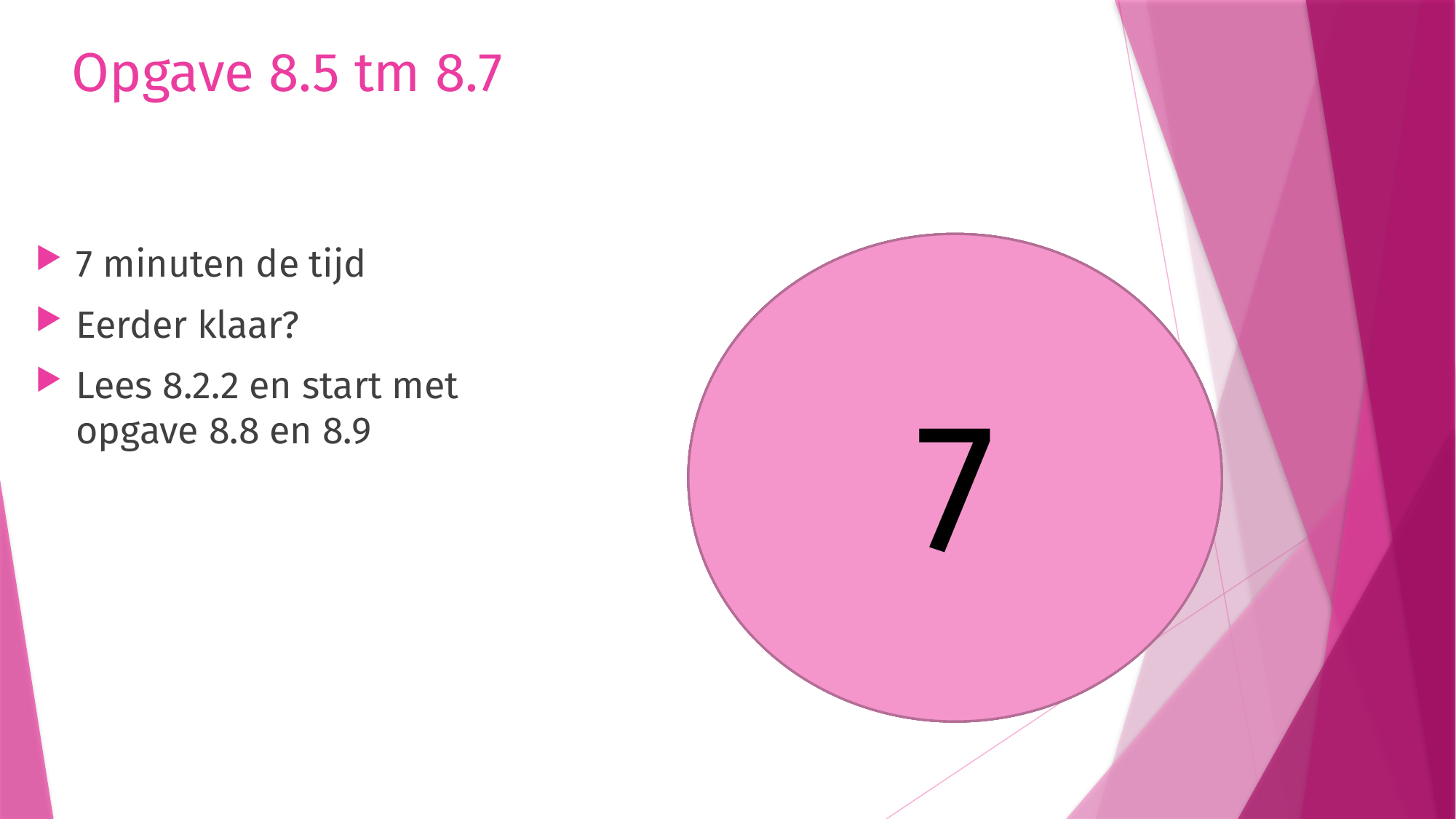

# Opgave 8.5 tm 8.7
7 minuten de tijd
Eerder klaar?
Lees 8.2.2 en start met opgave 8.8 en 8.9
5
6
7
4
3
1
2